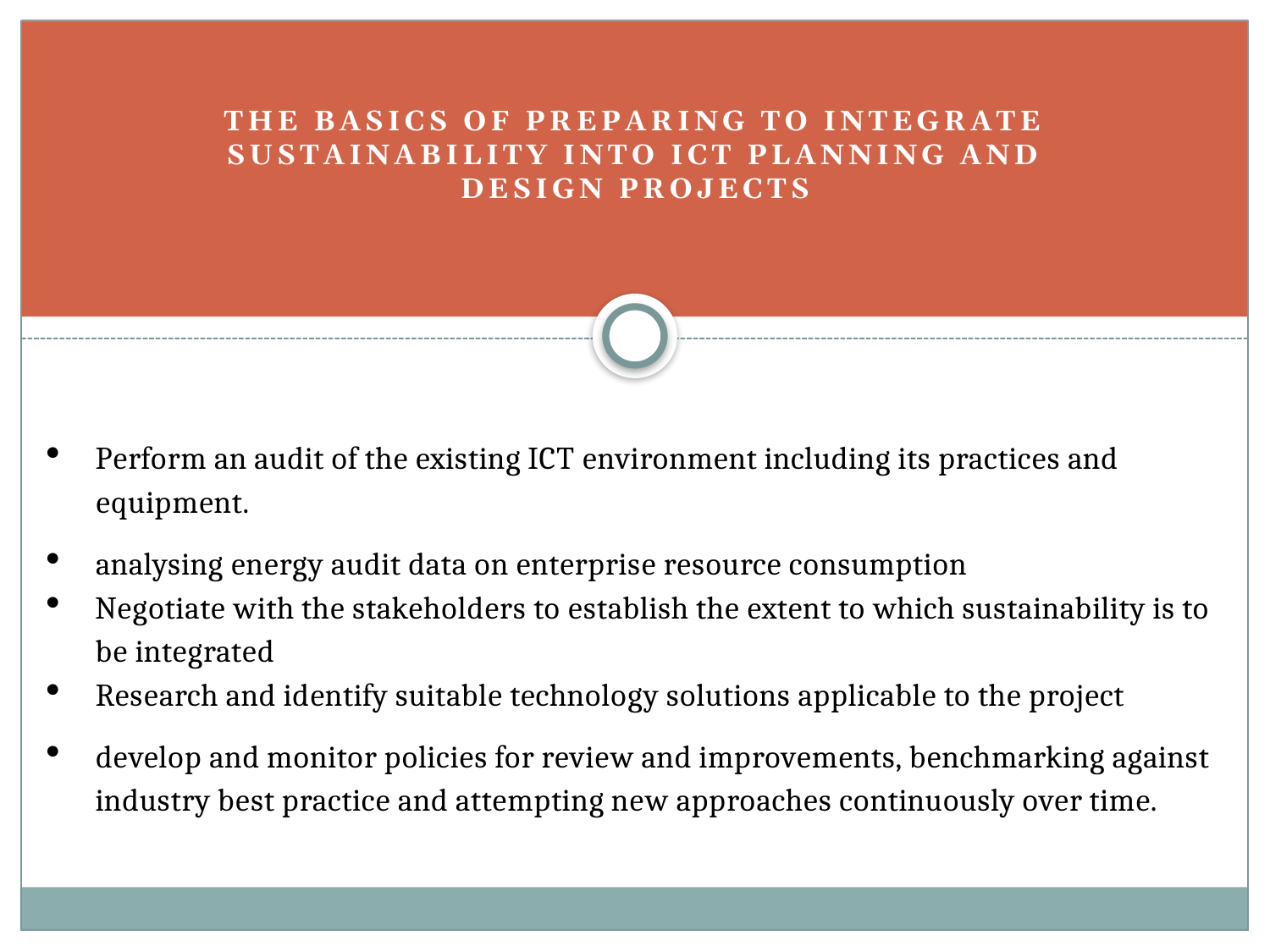

The Basics of preparing to integrate sustainability into ICT planning and design projects
Perform an audit of the existing ICT environment including its practices and equipment.
analysing energy audit data on enterprise resource consumption
Negotiate with the stakeholders to establish the extent to which sustainability is to be integrated
Research and identify suitable technology solutions applicable to the project
develop and monitor policies for review and improvements, benchmarking against industry best practice and attempting new approaches continuously over time.